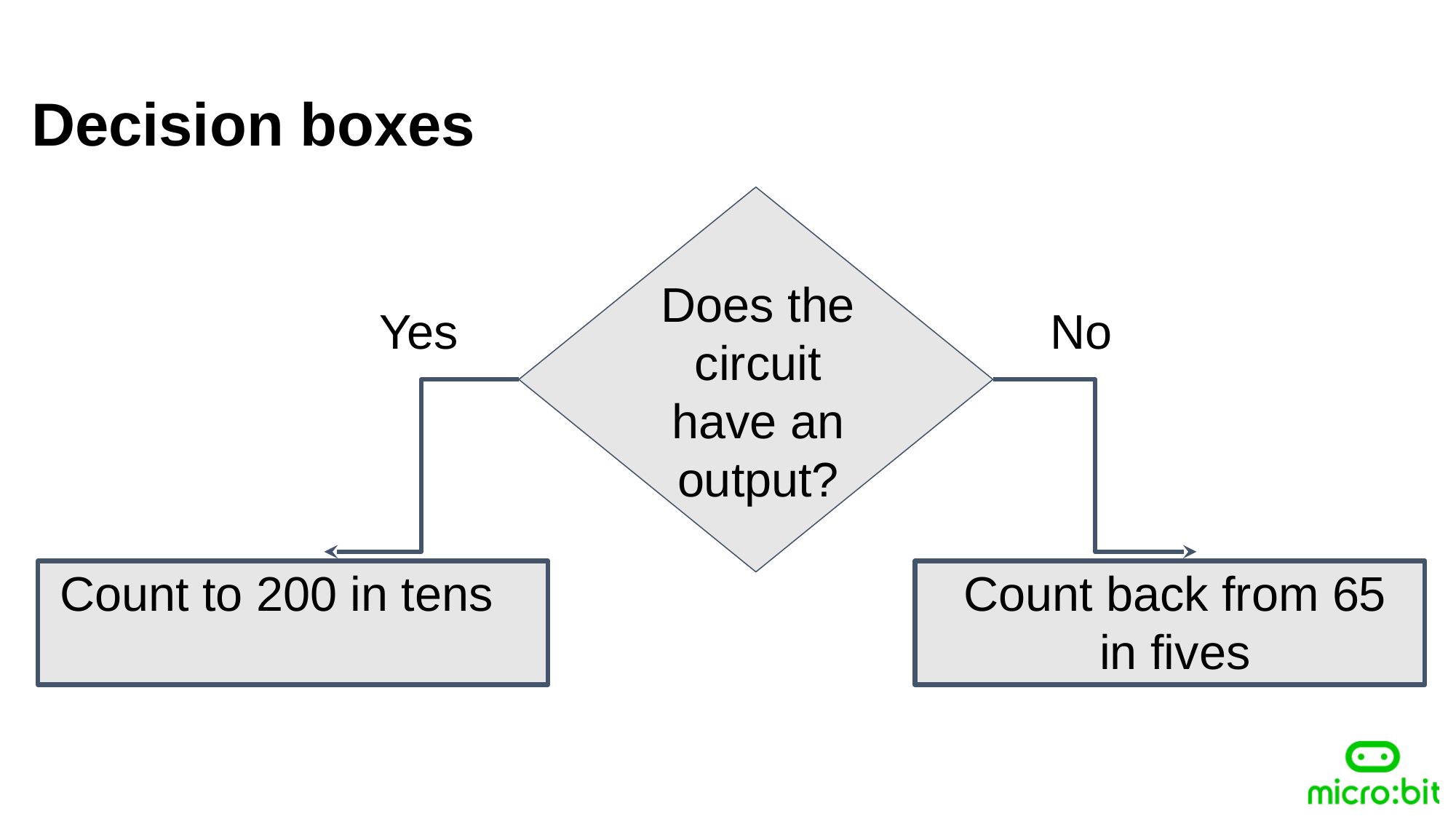

Decision boxes

Does the circuit have an output?
Yes
No
Count to 200 in tens
Count back from 65 in fives